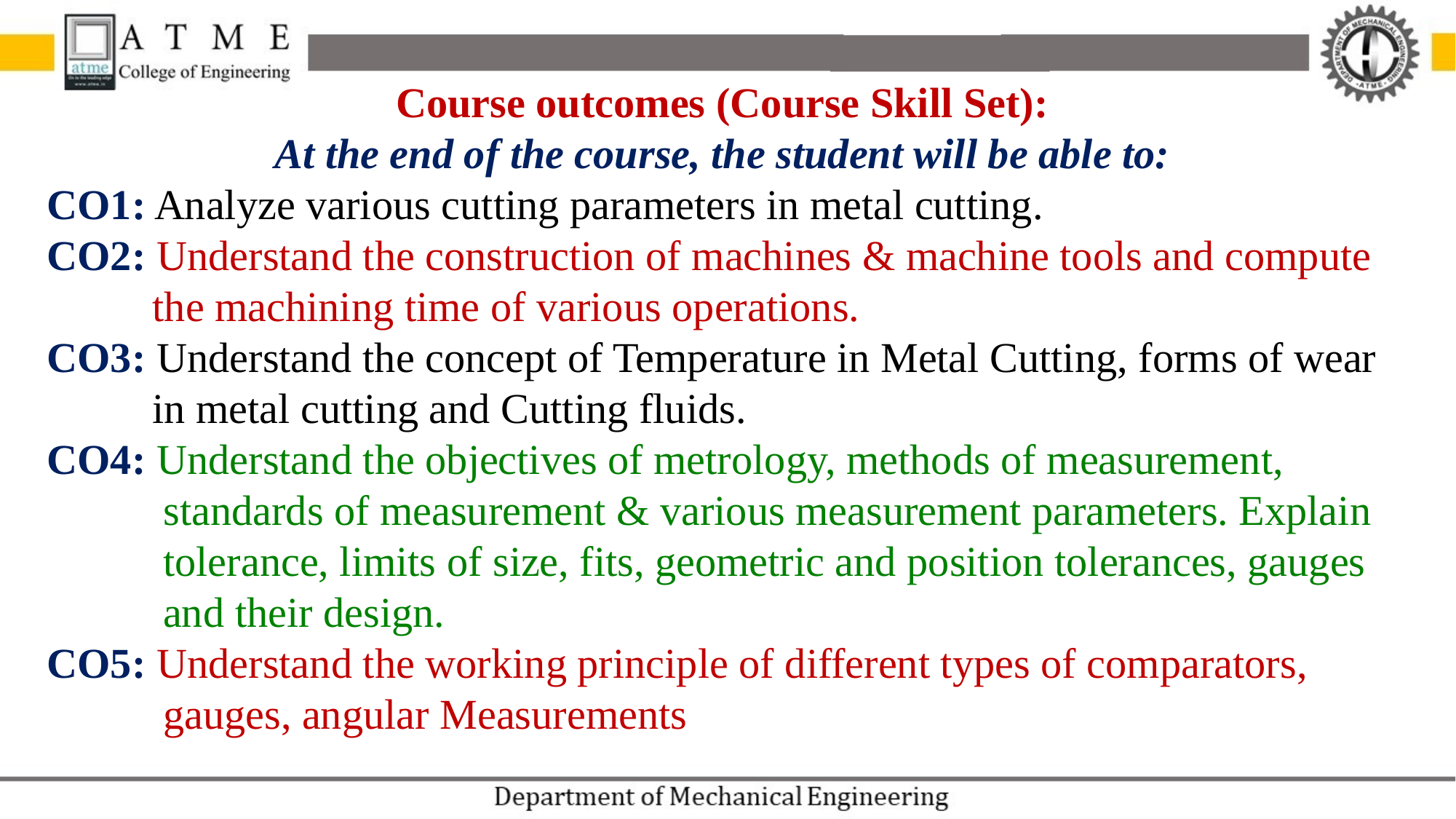

Course outcomes (Course Skill Set):
At the end of the course, the student will be able to:
CO1: Analyze various cutting parameters in metal cutting.
CO2: Understand the construction of machines & machine tools and compute
          the machining time of various operations.
CO3: Understand the concept of Temperature in Metal Cutting, forms of wear
          in metal cutting and Cutting fluids.
CO4: Understand the objectives of metrology, methods of measurement,
           standards of measurement & various measurement parameters. Explain
           tolerance, limits of size, fits, geometric and position tolerances, gauges
           and their design.
CO5: Understand the working principle of different types of comparators,
           gauges, angular Measurements